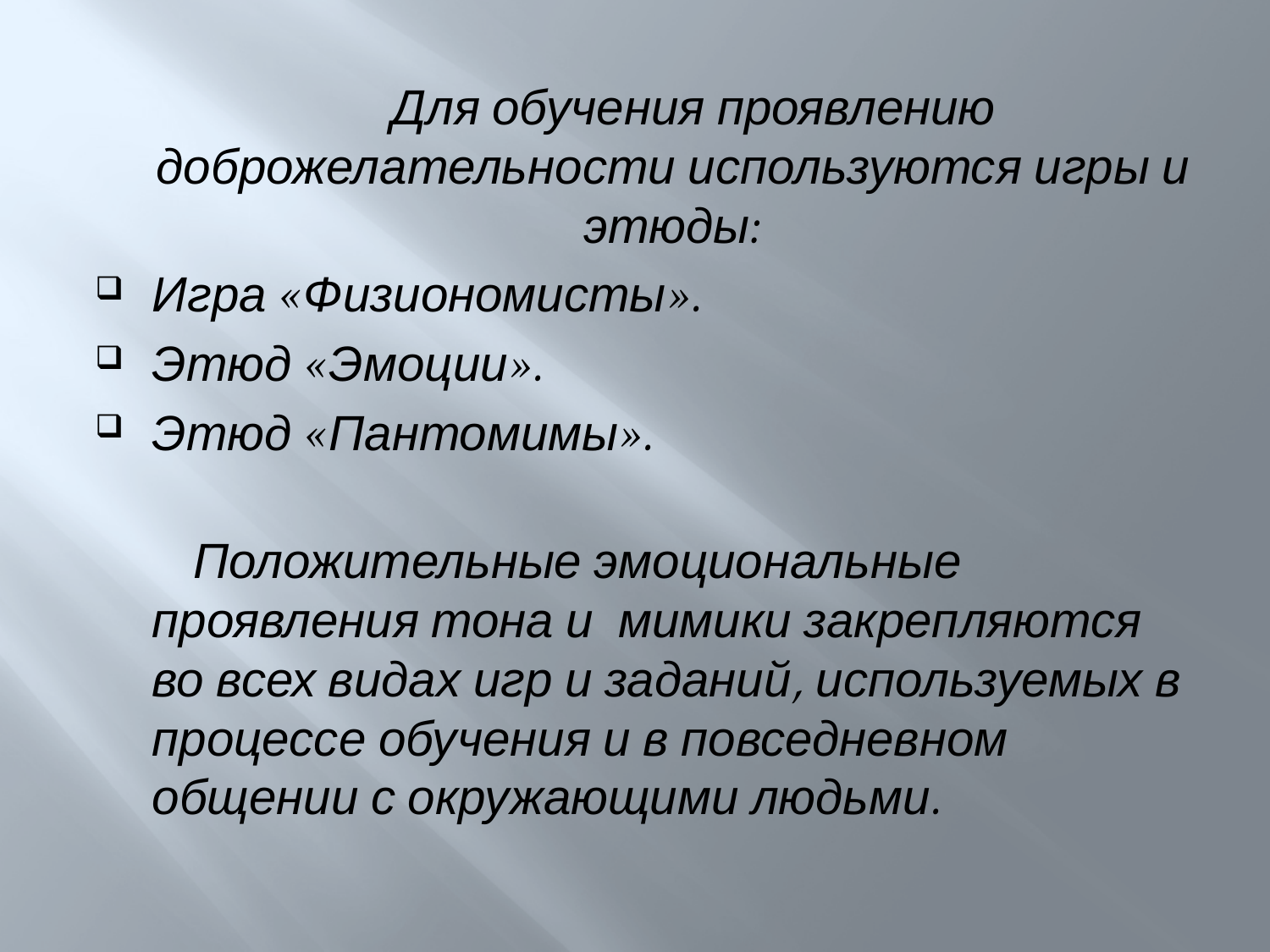

Для обучения проявлению доброжелательности используются игры и этюды:
Игра «Физиономисты».
Этюд «Эмоции».
Этюд «Пантомимы».
        Положительные эмоциональные проявления тона и  мимики закрепляются во всех видах игр и заданий, используемых в процессе обучения и в повседневном общении с окружающими людьми.